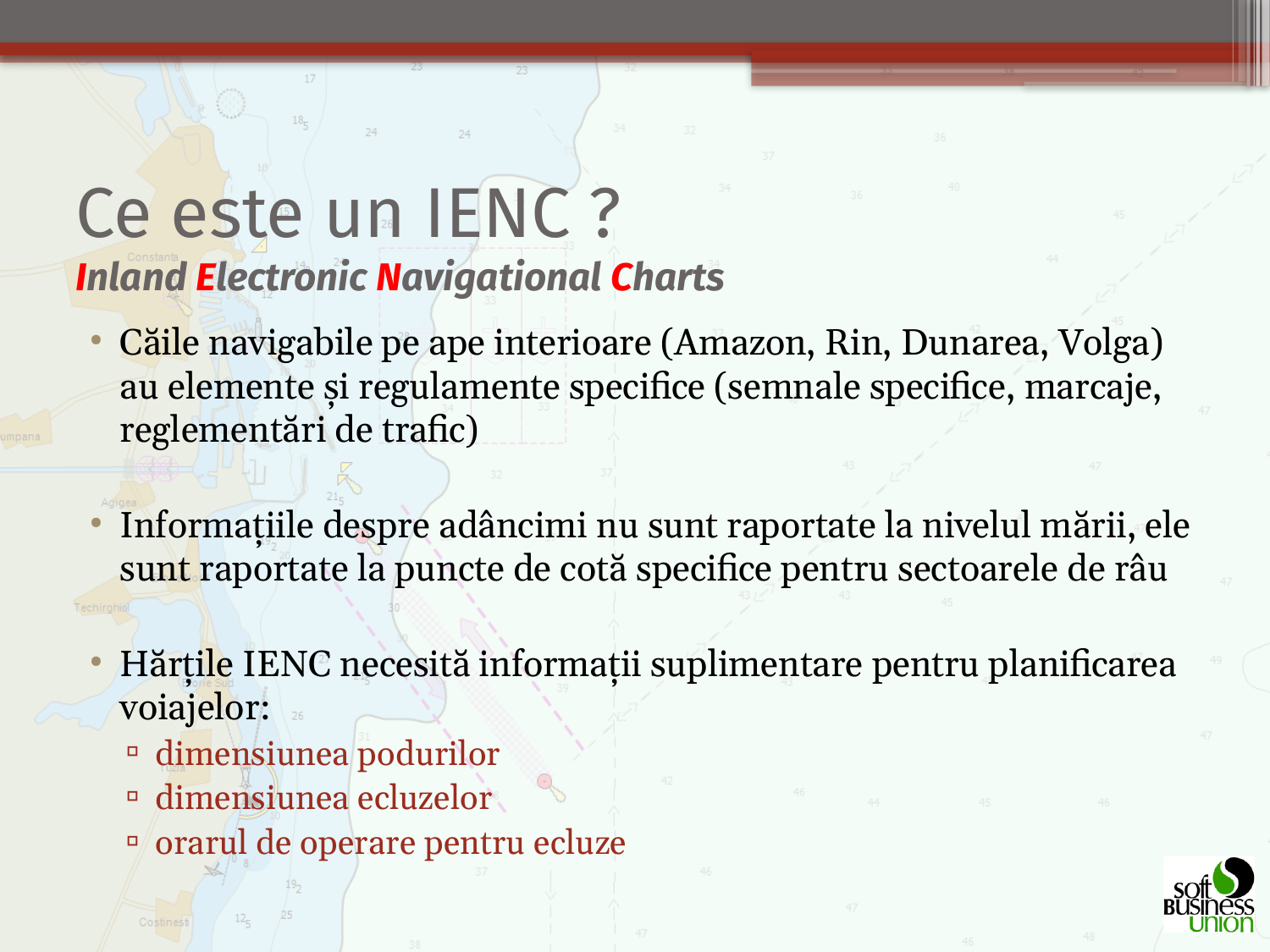

# Ce este un IENC ? Inland Electronic Navigational Charts
Căile navigabile pe ape interioare (Amazon, Rin, Dunarea, Volga) au elemente şi regulamente specifice (semnale specifice, marcaje, reglementări de trafic)

Informațiile despre adâncimi nu sunt raportate la nivelul mării, ele sunt raportate la puncte de cotă specifice pentru sectoarele de râu

Hărțile IENC necesită informații suplimentare pentru planificarea voiajelor:
dimensiunea podurilor
dimensiunea ecluzelor
orarul de operare pentru ecluze